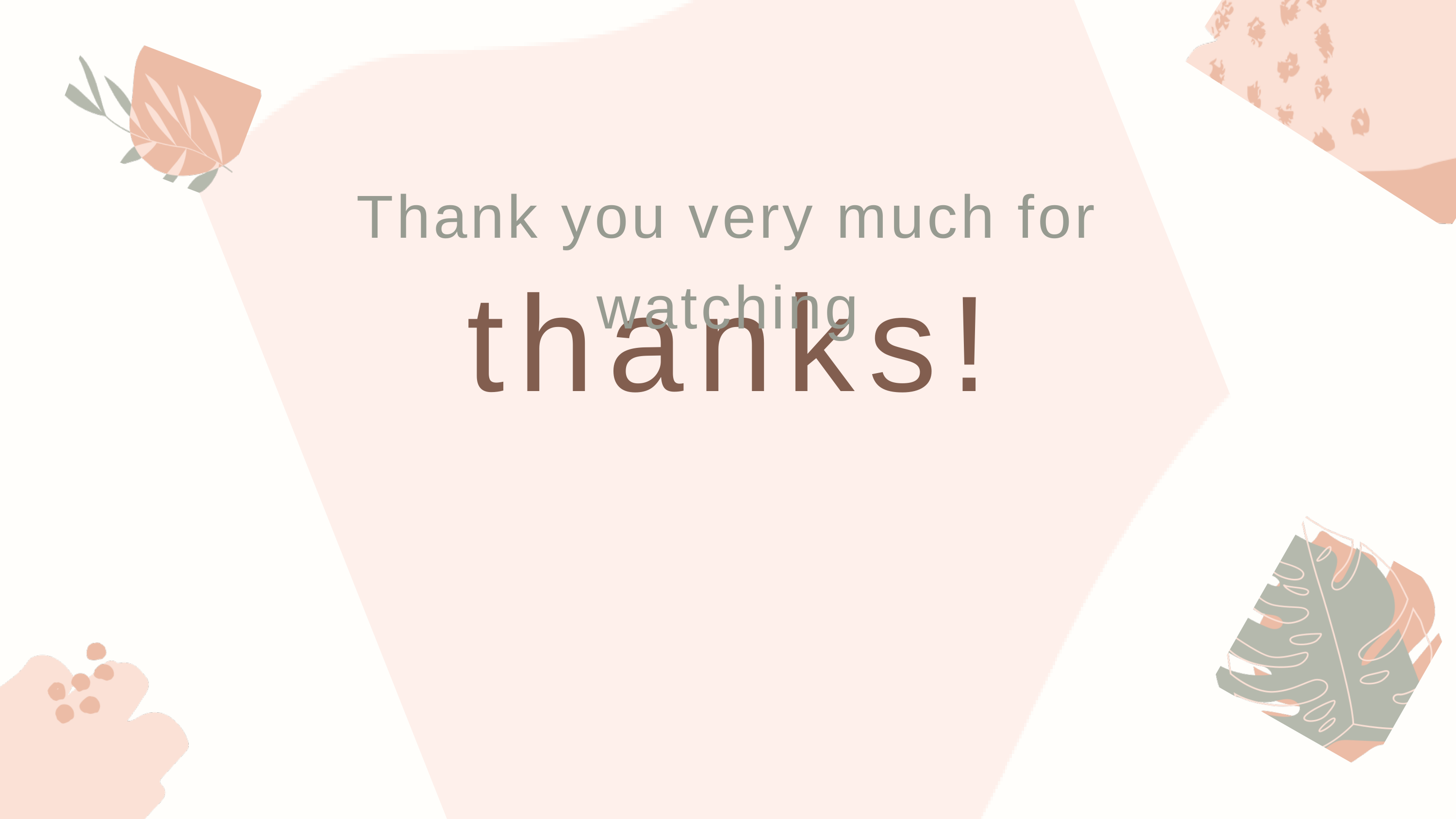

Thank you very much for watching
thanks!